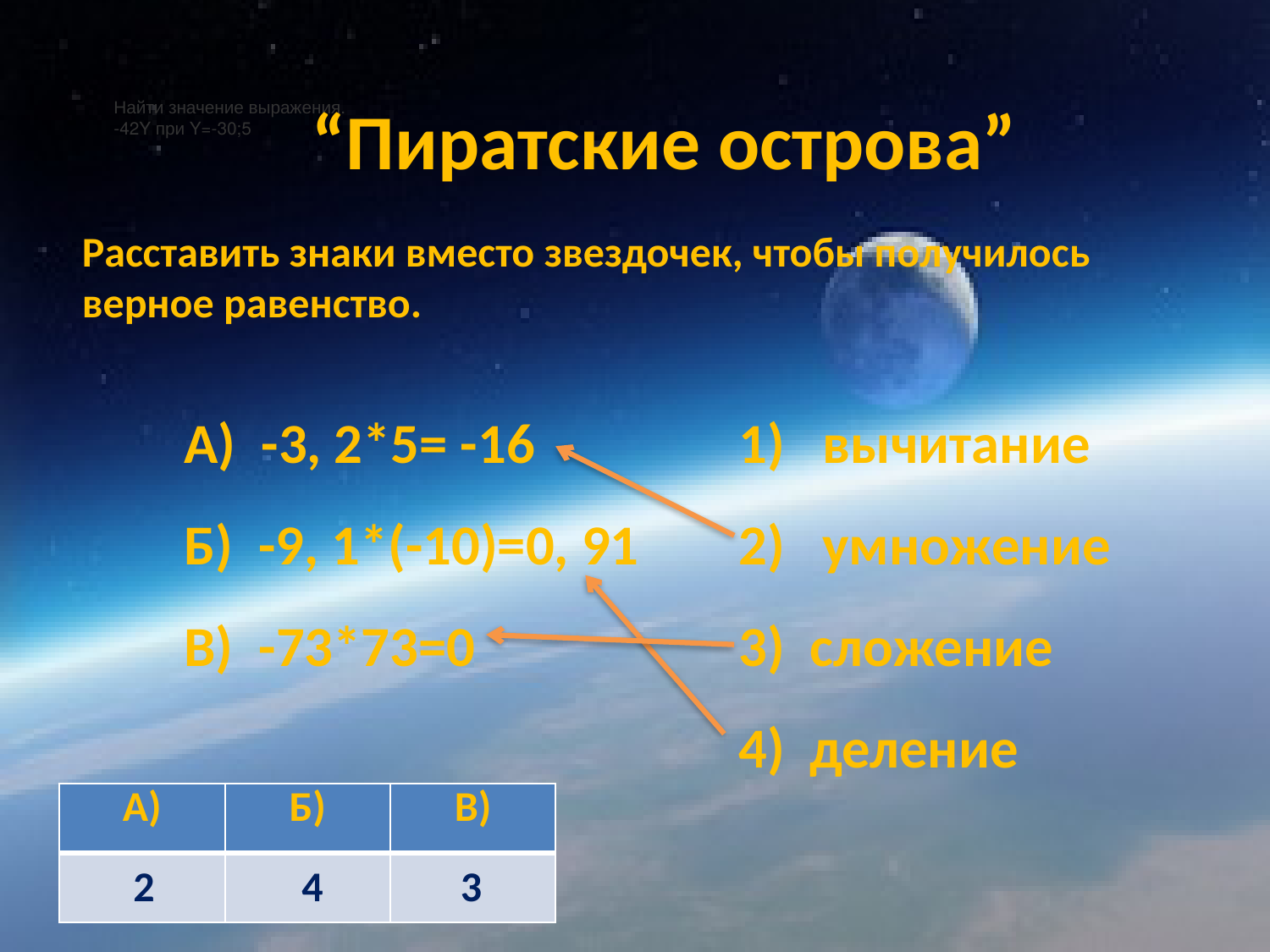

# Найти значение выражения.
-42Y при Y=-30;5
 “Пиратские острова”
Расставить знаки вместо звездочек, чтобы получилось верное равенство.

А)  -3, 2*5= -16
Б)  -9, 1*(-10)=0, 91
В)  -73*73=0
1)   вычитание
2)   умножение
сложение
деление
| А) | Б) | В) |
| --- | --- | --- |
|  |  |  |
2
4
3